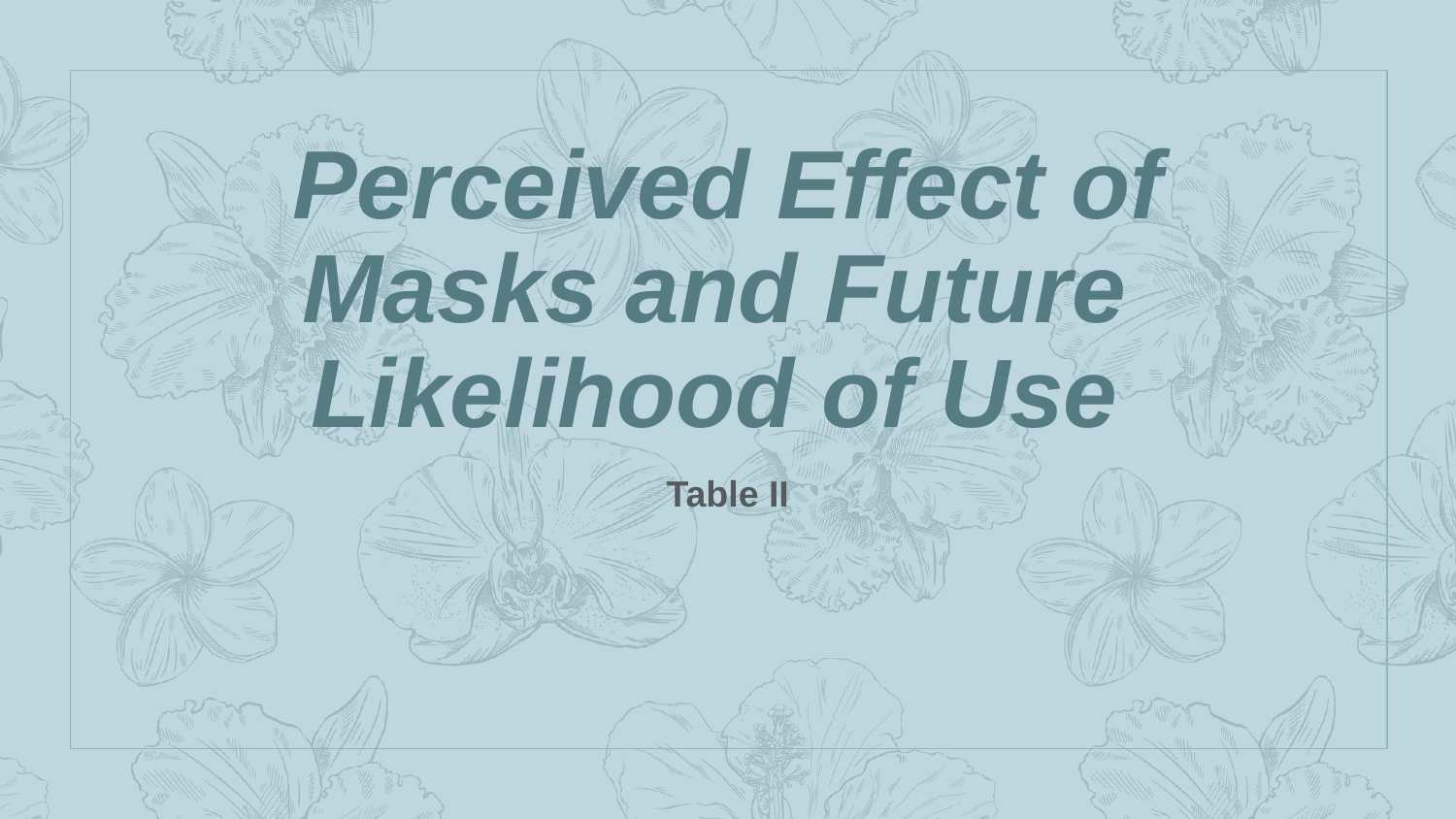

# Perceived Effect of Masks and Future  Likelihood of Use
Table II